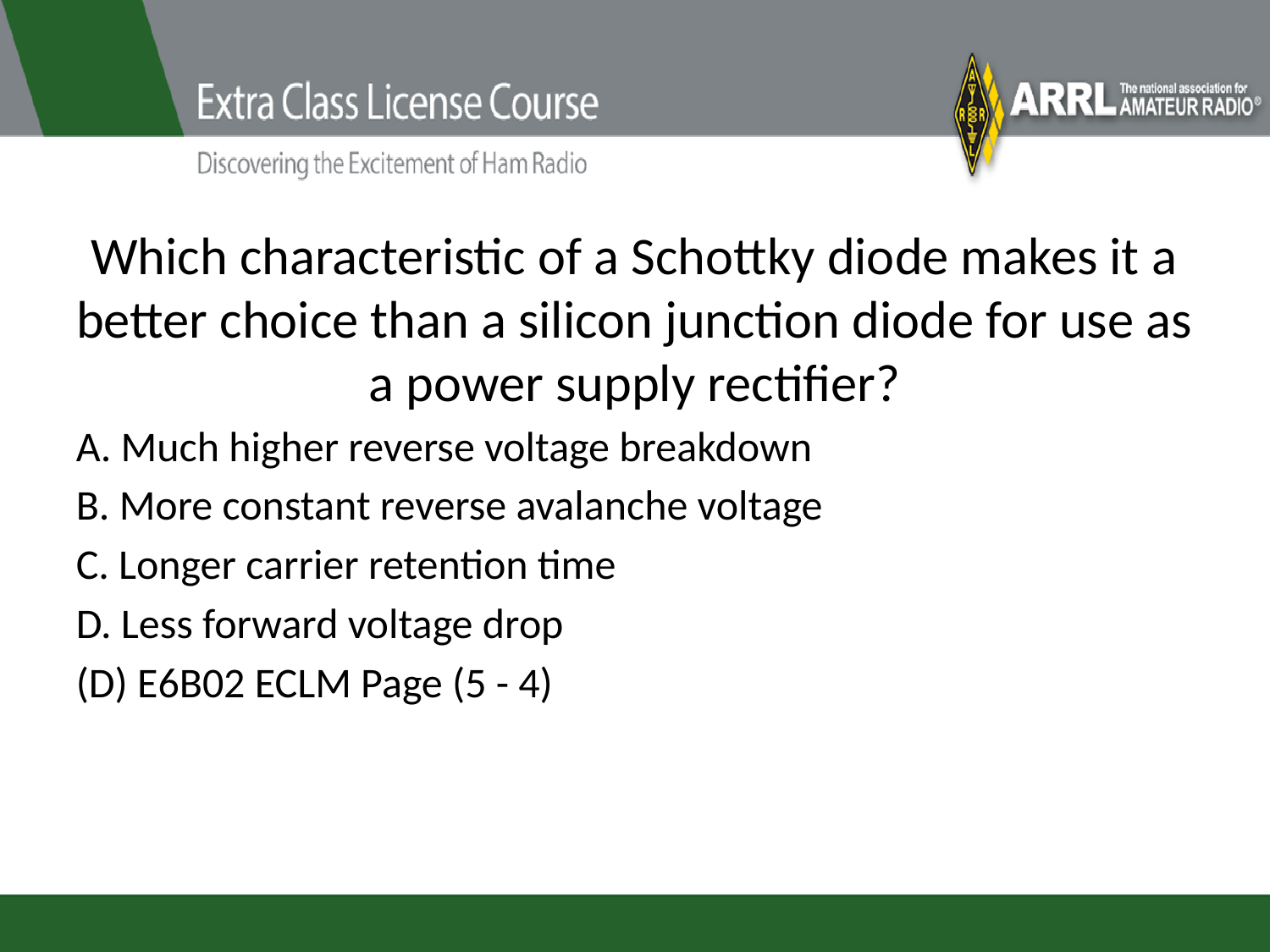

# Which characteristic of a Schottky diode makes it a better choice than a silicon junction diode for use as a power supply rectifier?
A. Much higher reverse voltage breakdown
B. More constant reverse avalanche voltage
C. Longer carrier retention time
D. Less forward voltage drop
(D) E6B02 ECLM Page (5 - 4)